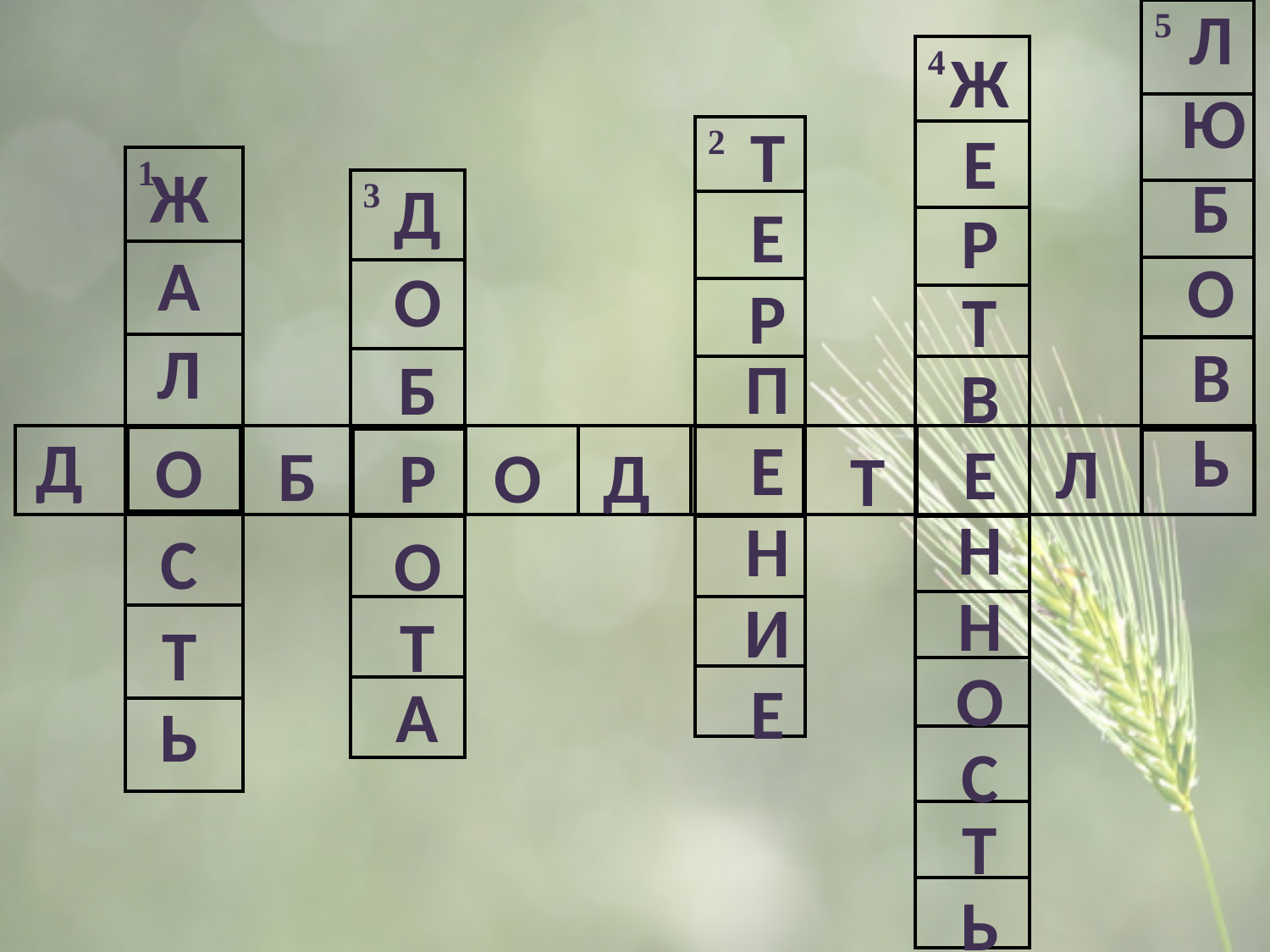

Л
Ю
Б
О
В
Ь
| 5 |
| --- |
|  |
|  |
|  |
|  |
|  |
| 4 |
| --- |
|  |
|  |
|  |
|  |
|  |
|  |
|  |
|  |
|  |
|  |
|  |
Ж
Е
Р
Т
В
Е
Н
Н
О
С
Т
Ь
| 2 |
| --- |
|  |
|  |
|  |
|  |
|  |
|  |
|  |
Т
Е
Р
П
Е
Н
И
Е
| 1 |
| --- |
|  |
|  |
|  |
|  |
|  |
|  |
Ж
А
Л
О
С
Т
Ь
| 3 |
| --- |
|  |
|  |
|  |
|  |
|  |
|  |
Д
О
Б
Р
О
Т
А
Д
Л
Б
|  |  |  |  |  |  |  |  |  |  |  |
| --- | --- | --- | --- | --- | --- | --- | --- | --- | --- | --- |
О
Д
Т